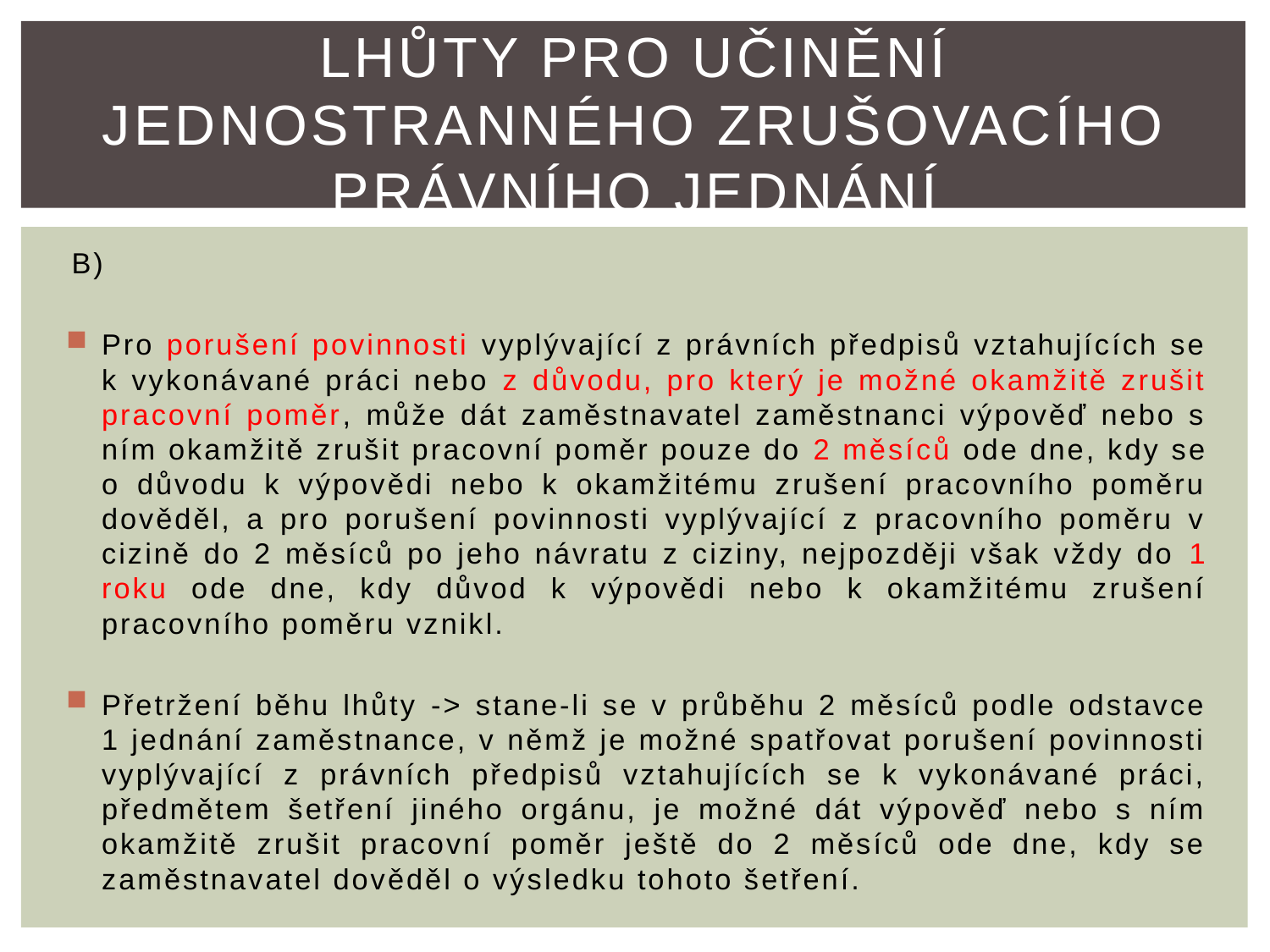

# Lhůty pro učinění jednostranného zrušovacího právního jednání
B)

Pro porušení povinnosti vyplývající z právních předpisů vztahujících se k vykonávané práci nebo z důvodu, pro který je možné okamžitě zrušit pracovní poměr, může dát zaměstnavatel zaměstnanci výpověď nebo s ním okamžitě zrušit pracovní poměr pouze do 2 měsíců ode dne, kdy se o důvodu k výpovědi nebo k okamžitému zrušení pracovního poměru dověděl, a pro porušení povinnosti vyplývající z pracovního poměru v cizině do 2 měsíců po jeho návratu z ciziny, nejpozději však vždy do 1 roku ode dne, kdy důvod k výpovědi nebo k okamžitému zrušení pracovního poměru vznikl.

Přetržení běhu lhůty -> stane-li se v průběhu 2 měsíců podle odstavce 1 jednání zaměstnance, v němž je možné spatřovat porušení povinnosti vyplývající z právních předpisů vztahujících se k vykonávané práci, předmětem šetření jiného orgánu, je možné dát výpověď nebo s ním okamžitě zrušit pracovní poměr ještě do 2 měsíců ode dne, kdy se zaměstnavatel dověděl o výsledku tohoto šetření.